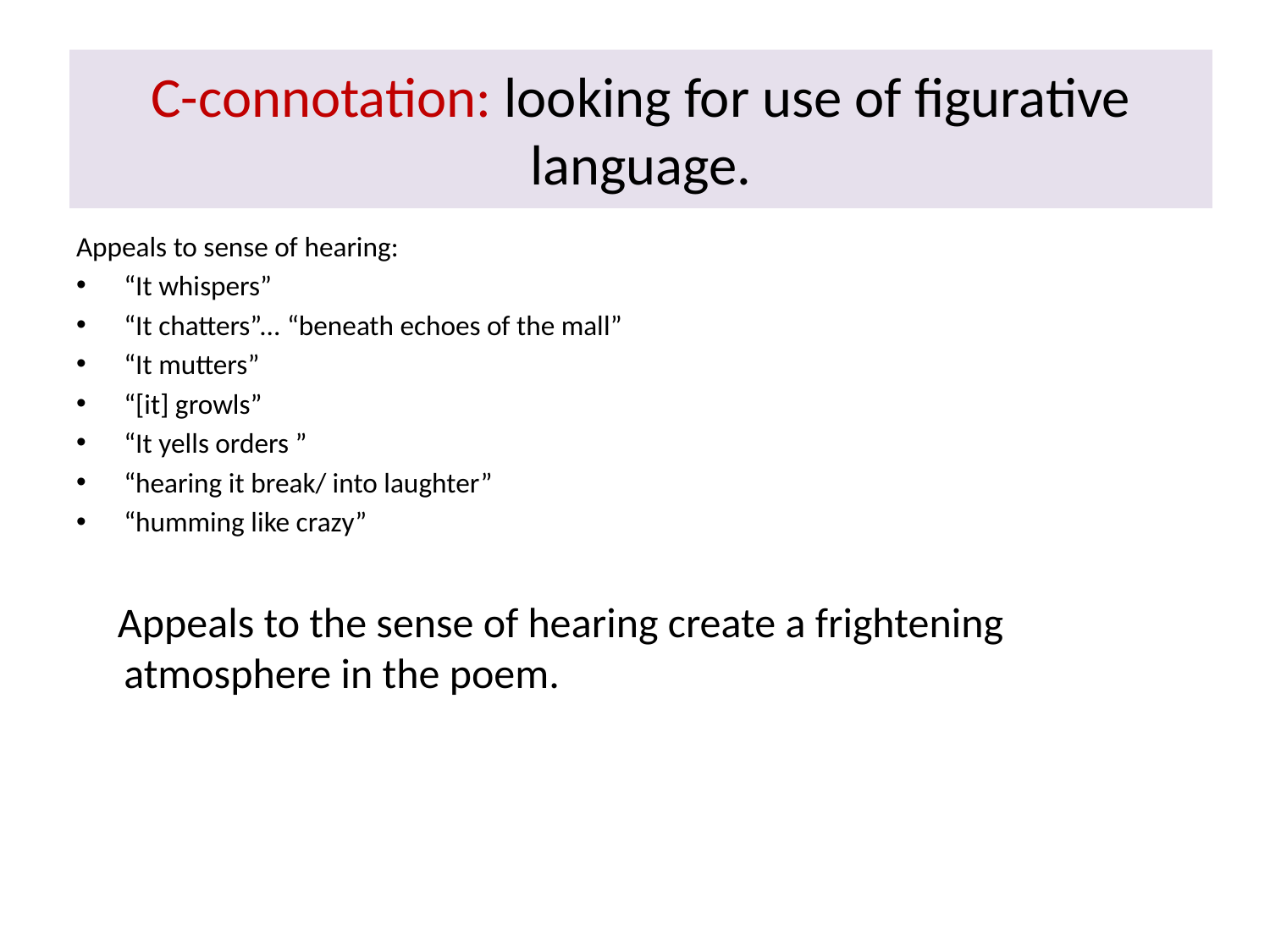

# C-connotation: looking for use of figurative language.
Appeals to sense of hearing:
“It whispers”
“It chatters”... “beneath echoes of the mall”
“It mutters”
“[it] growls”
“It yells orders ”
“hearing it break/ into laughter”
“humming like crazy”

    Appeals to the sense of hearing create a frightening atmosphere in the poem.